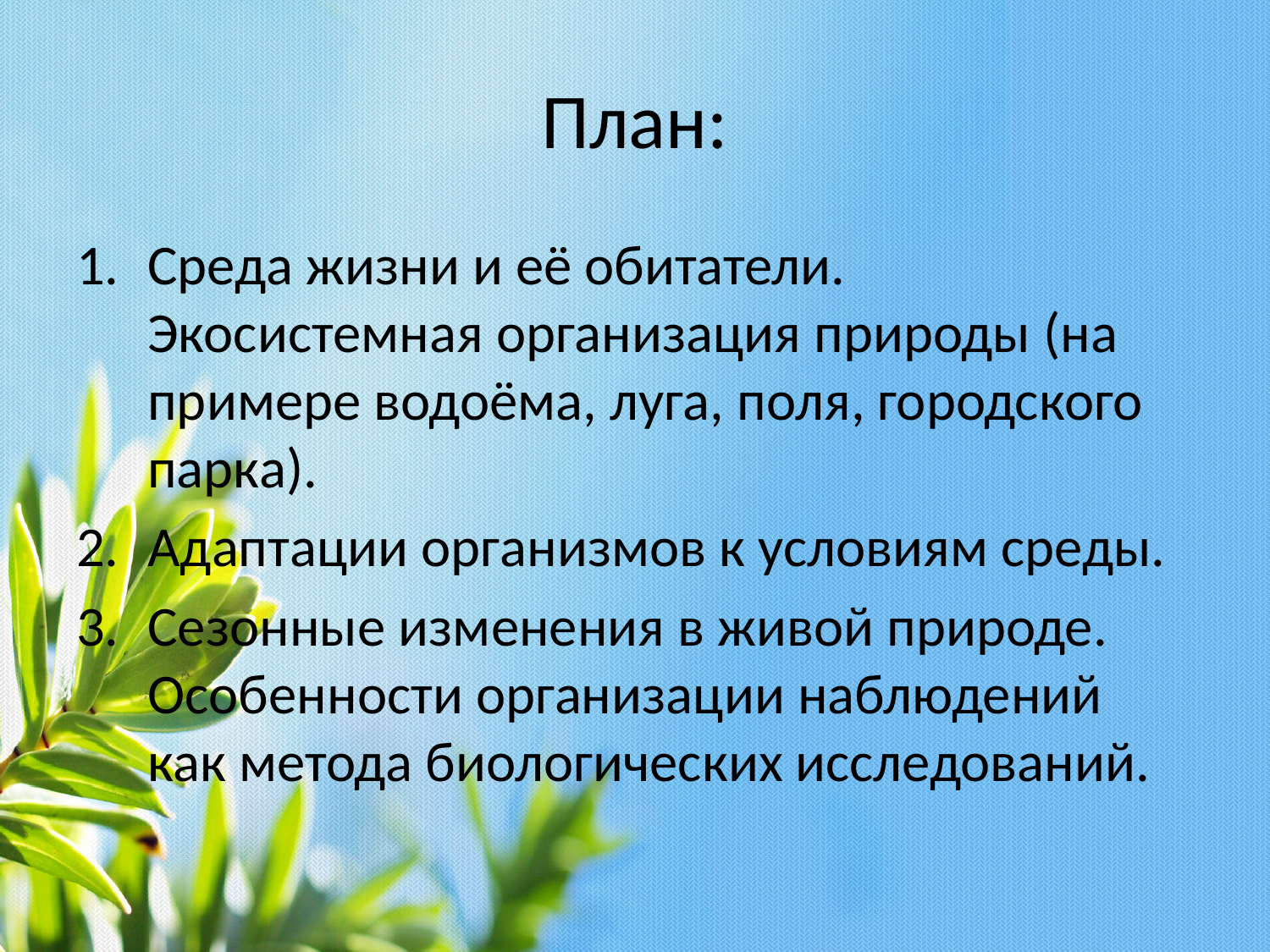

# План:
Среда жизни и её обитатели. Экосистемная организация природы (на примере водоёма, луга, поля, городского парка).
Адаптации организмов к условиям среды.
Сезонные изменения в живой природе. Особенности организации наблюдений как метода биологических исследований.